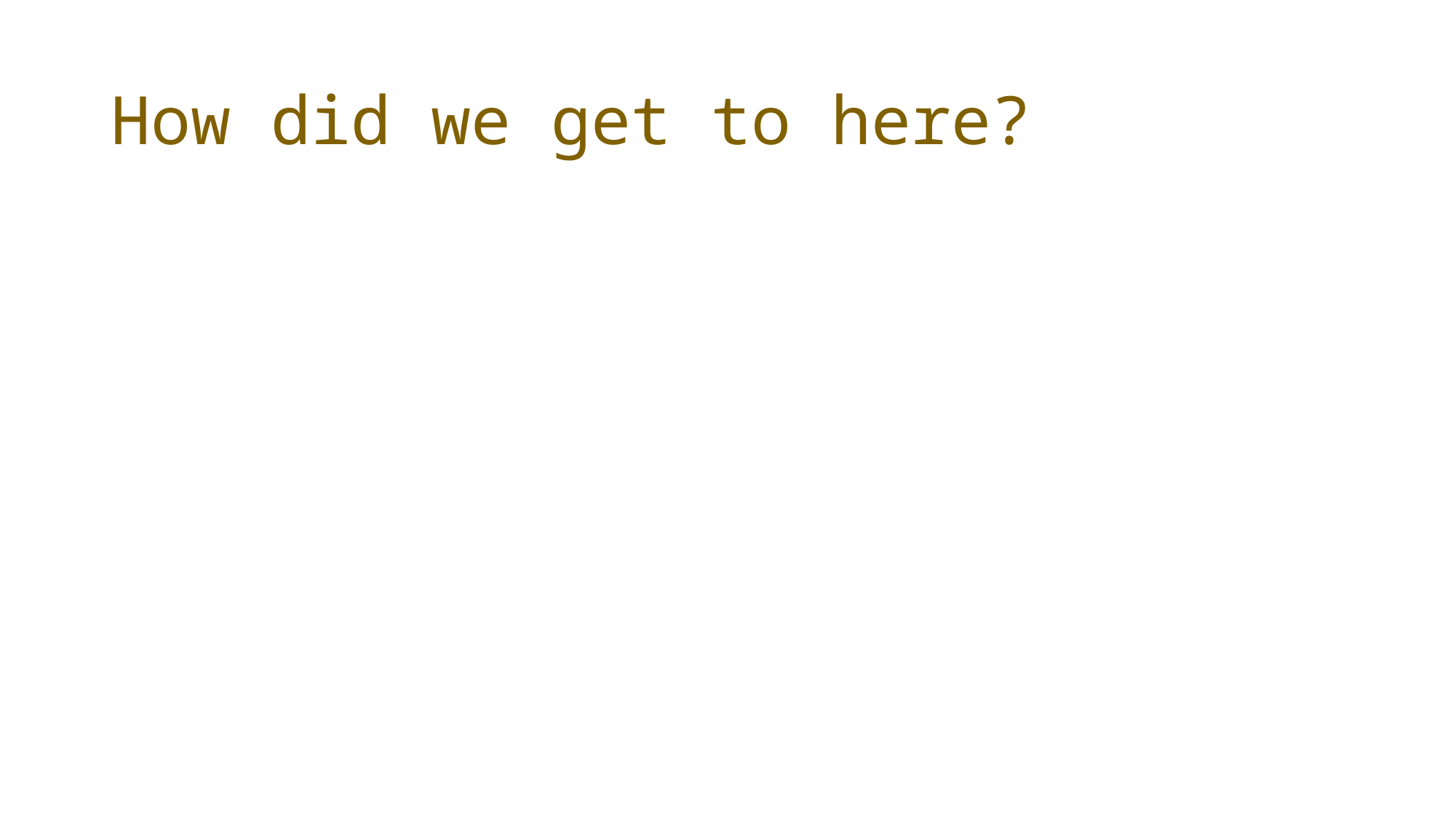

# How did we get to here?